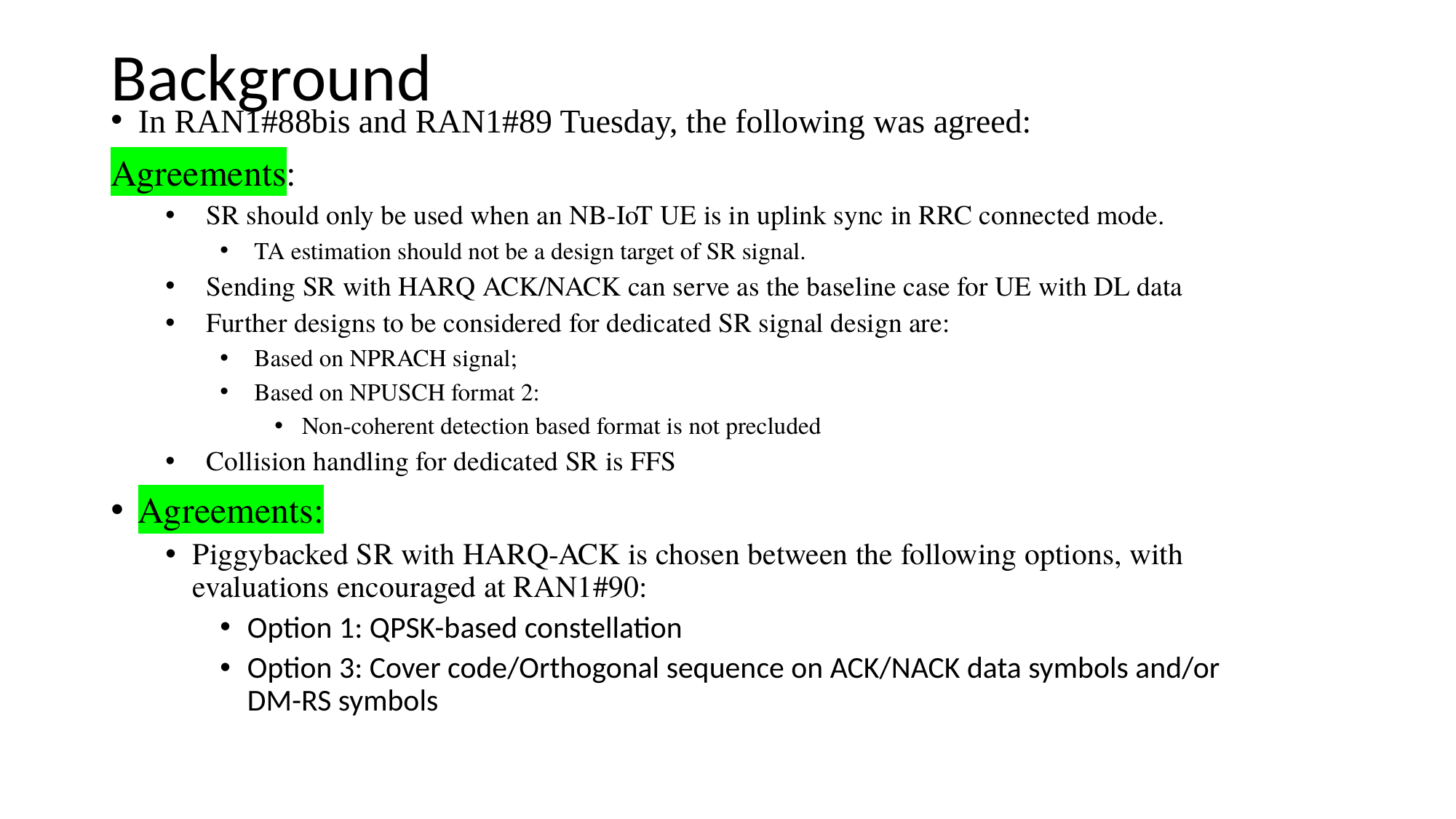

# Background
In RAN1#88bis and RAN1#89 Tuesday, the following was agreed:
Agreements:
SR should only be used when an NB-IoT UE is in uplink sync in RRC connected mode.
TA estimation should not be a design target of SR signal.
Sending SR with HARQ ACK/NACK can serve as the baseline case for UE with DL data
Further designs to be considered for dedicated SR signal design are:
Based on NPRACH signal;
Based on NPUSCH format 2:
Non-coherent detection based format is not precluded
Collision handling for dedicated SR is FFS
Agreements:
Piggybacked SR with HARQ-ACK is chosen between the following options, with evaluations encouraged at RAN1#90:
Option 1: QPSK-based constellation
Option 3: Cover code/Orthogonal sequence on ACK/NACK data symbols and/or DM-RS symbols